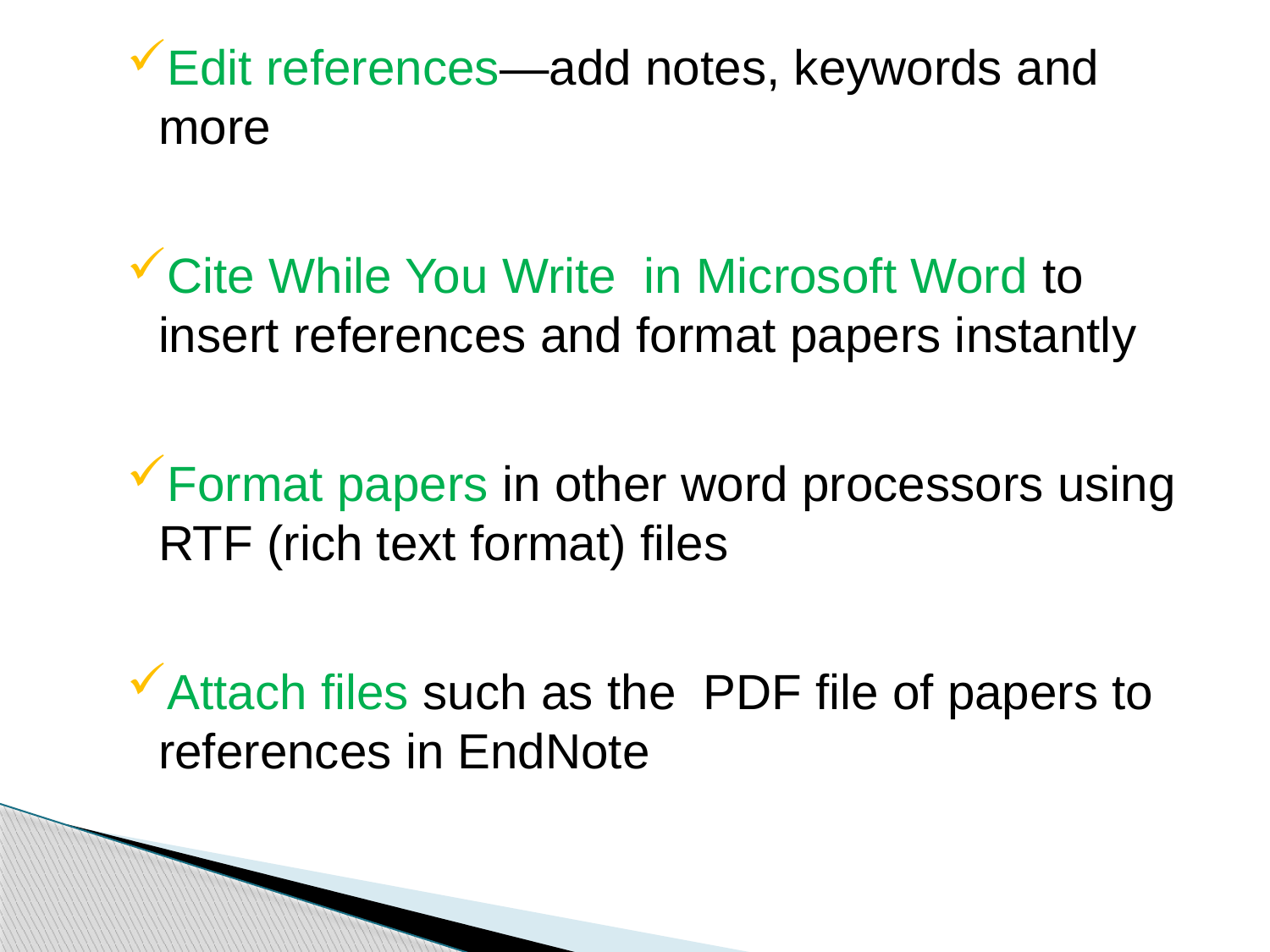

Edit references—add notes, keywords and more

Cite While You Write  in Microsoft Word to insert references and format papers instantly

Format papers in other word processors using RTF (rich text format) files

Attach files such as the  PDF file of papers to references in EndNote